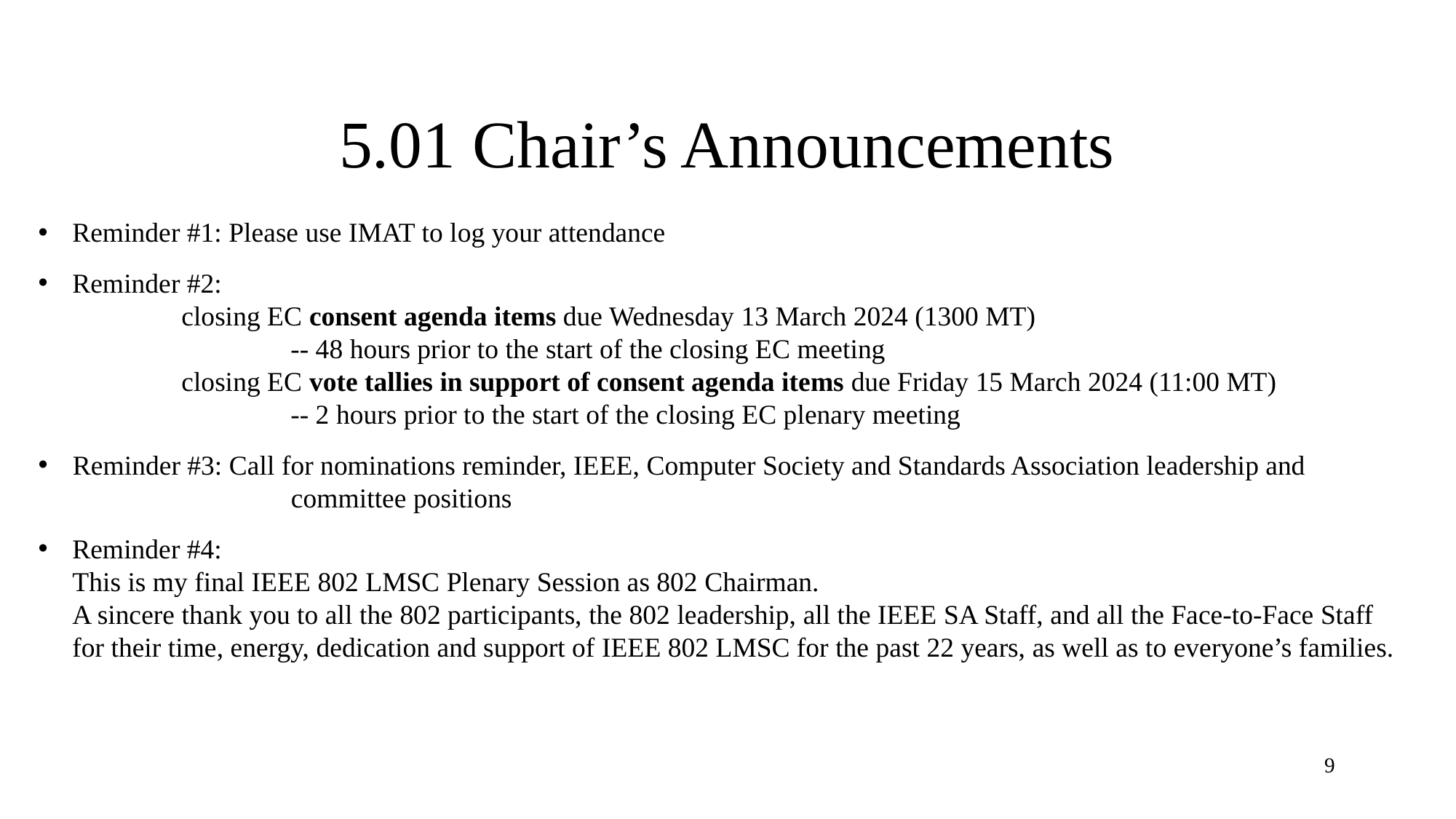

# 5.01 Chair’s Announcements
Reminder #1: Please use IMAT to log your attendance
Reminder #2:
	closing EC consent agenda items due Wednesday 13 March 2024 (1300 MT)
 	 	-- 48 hours prior to the start of the closing EC meeting  
	closing EC vote tallies in support of consent agenda items due Friday 15 March 2024 (11:00 MT)
  		-- 2 hours prior to the start of the closing EC plenary meeting
Reminder #3: Call for nominations reminder, IEEE, Computer Society and Standards Association leadership and 			committee positions
Reminder #4:
This is my final IEEE 802 LMSC Plenary Session as 802 Chairman.
A sincere thank you to all the 802 participants, the 802 leadership, all the IEEE SA Staff, and all the Face-to-Face Staff for their time, energy, dedication and support of IEEE 802 LMSC for the past 22 years, as well as to everyone’s families.

9